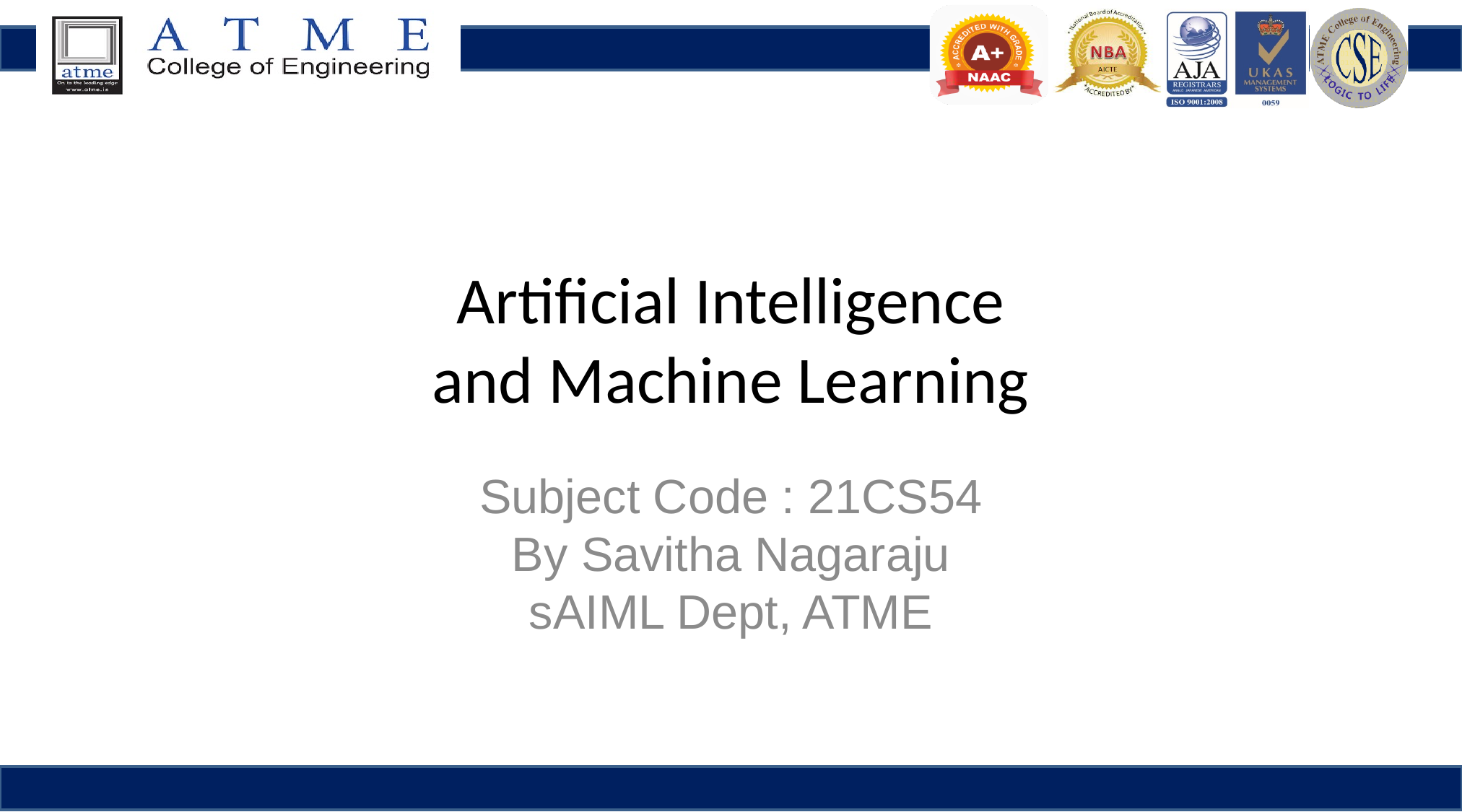

# Artificial Intelligence and Machine Learning
Subject Code : 21CS54
By Savitha Nagaraju
sAIML Dept, ATME